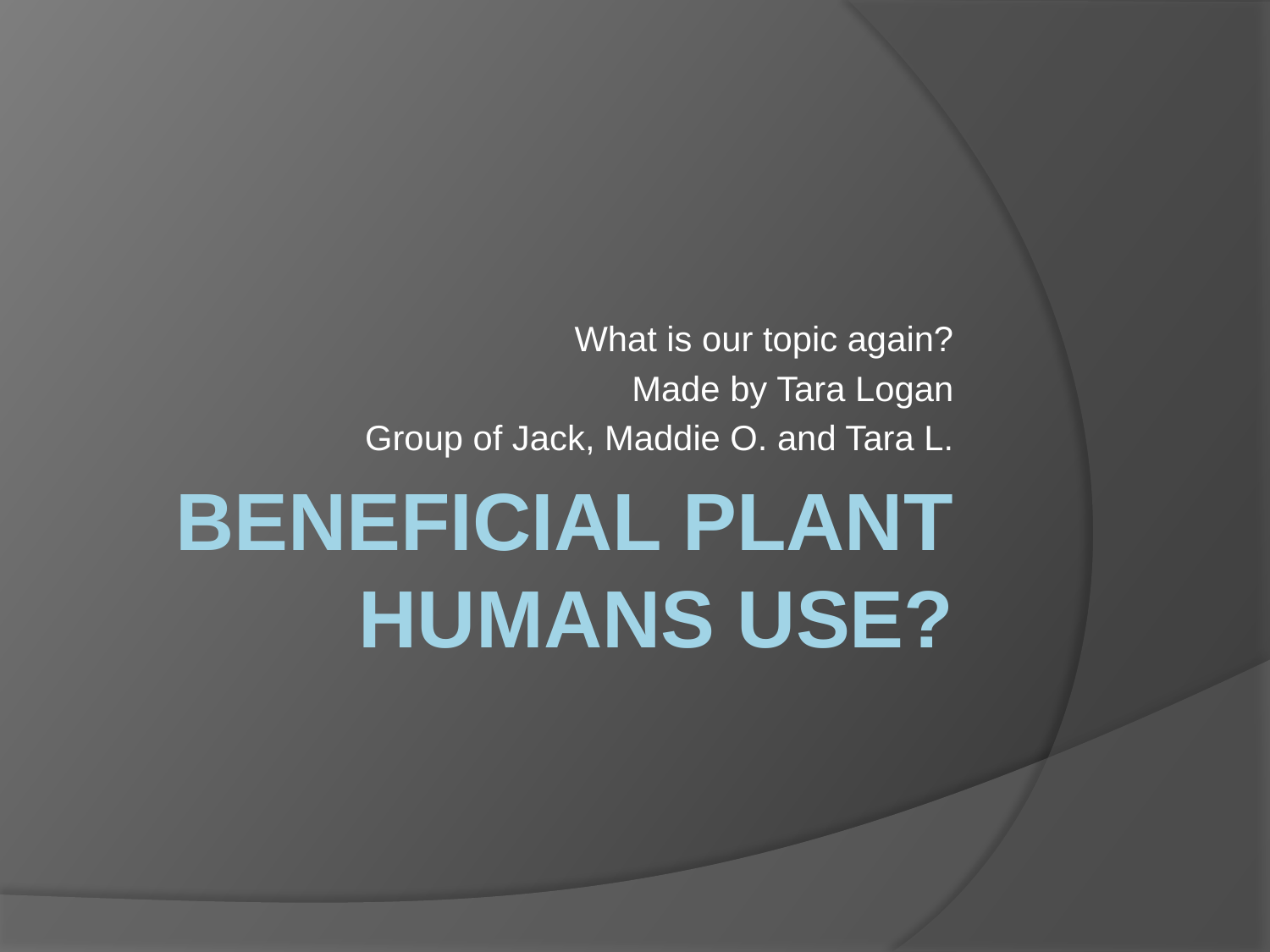

What is our topic again?
Made by Tara Logan
Group of Jack, Maddie O. and Tara L.
# Beneficial plant humans use?